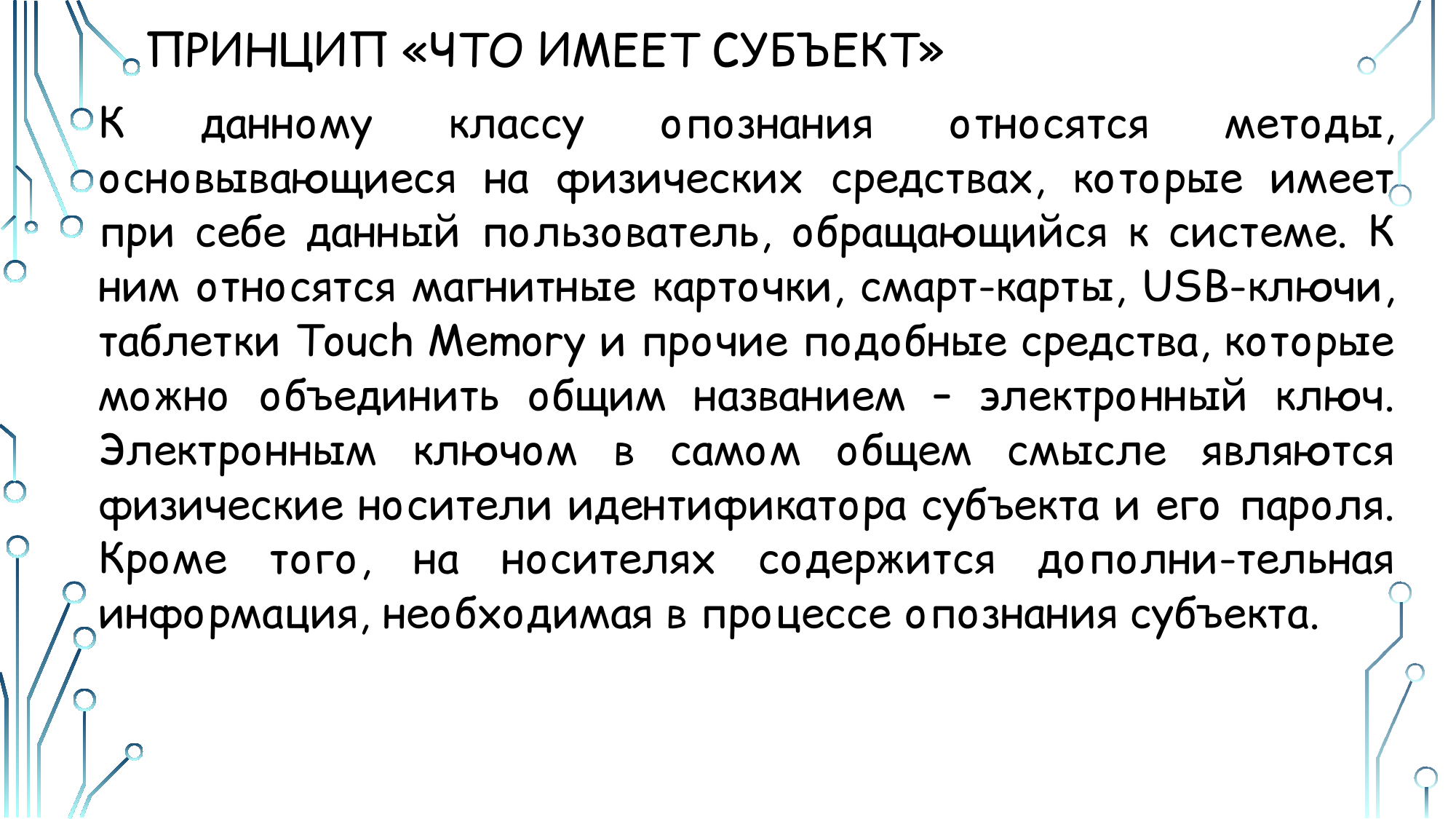

# ПРИНЦИП «ЧТО ИМЕЕТ субъект»
К данному классу опознания относятся методы, основывающиеся на физических средствах, которые имеет при себе данный пользователь, обращающийся к системе. К ним относятся магнитные карточки, смарт-карты, USB-ключи, таблетки Touch Memory и прочие подобные средства, которые можно объединить общим названием – электронный ключ. Электронным ключом в самом общем смысле являются физические носители идентификатора субъекта и его пароля. Кроме того, на носителях содержится дополни-тельная информация, необходимая в процессе опознания субъекта.